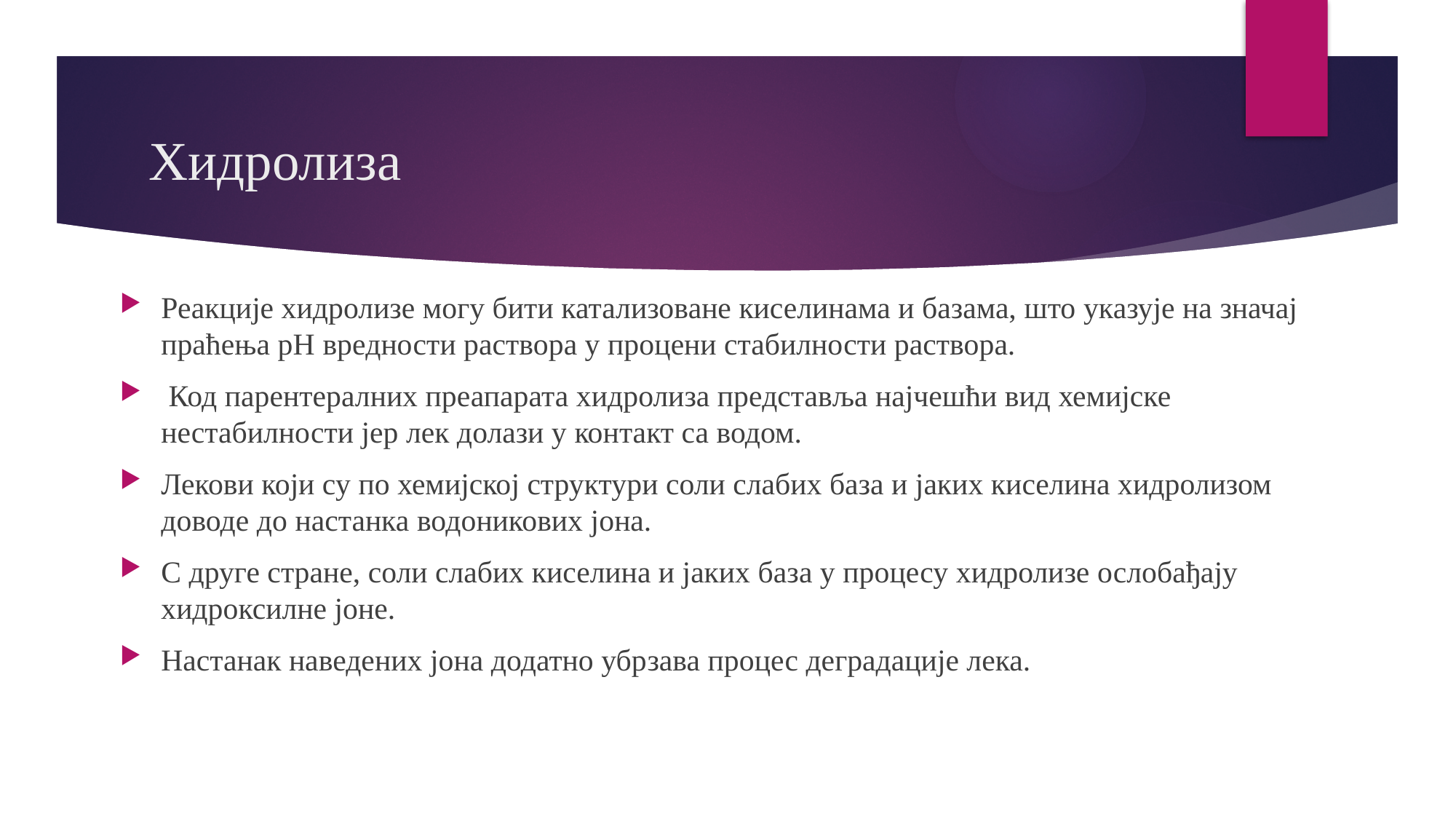

# Хидролиза
Реакције хидролизе могу бити катализоване киселинама и базама, што указује на значај праћења pH вредности раствора у процени стабилности раствора.
 Код парентералних преапарата хидролиза представља најчешћи вид хемијске нестабилности јер лек долази у контакт са водом.
Лекови који су по хемијској структури соли слабих база и јаких киселина хидролизом доводе до настанка водоникових јона.
С друге стране, соли слабих киселина и јаких база у процесу хидролизе ослобађају хидроксилне јоне.
Настанак наведених јона додатно убрзава процес деградације лека.